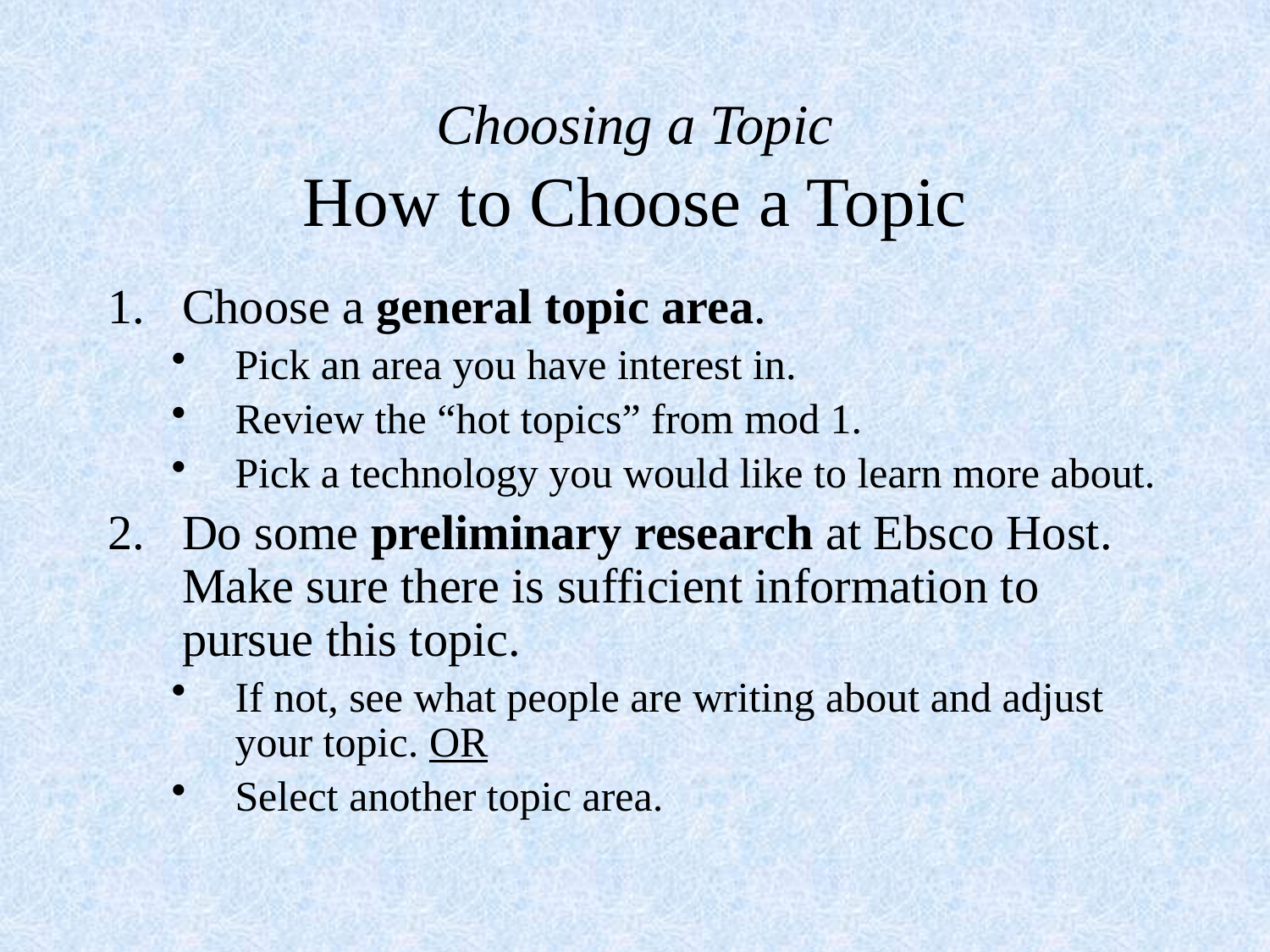

# Choosing a Topic How to Choose a Topic
Choose a general topic area.
Pick an area you have interest in.
Review the “hot topics” from mod 1.
Pick a technology you would like to learn more about.
Do some preliminary research at Ebsco Host. Make sure there is sufficient information to pursue this topic.
If not, see what people are writing about and adjust your topic. OR
Select another topic area.